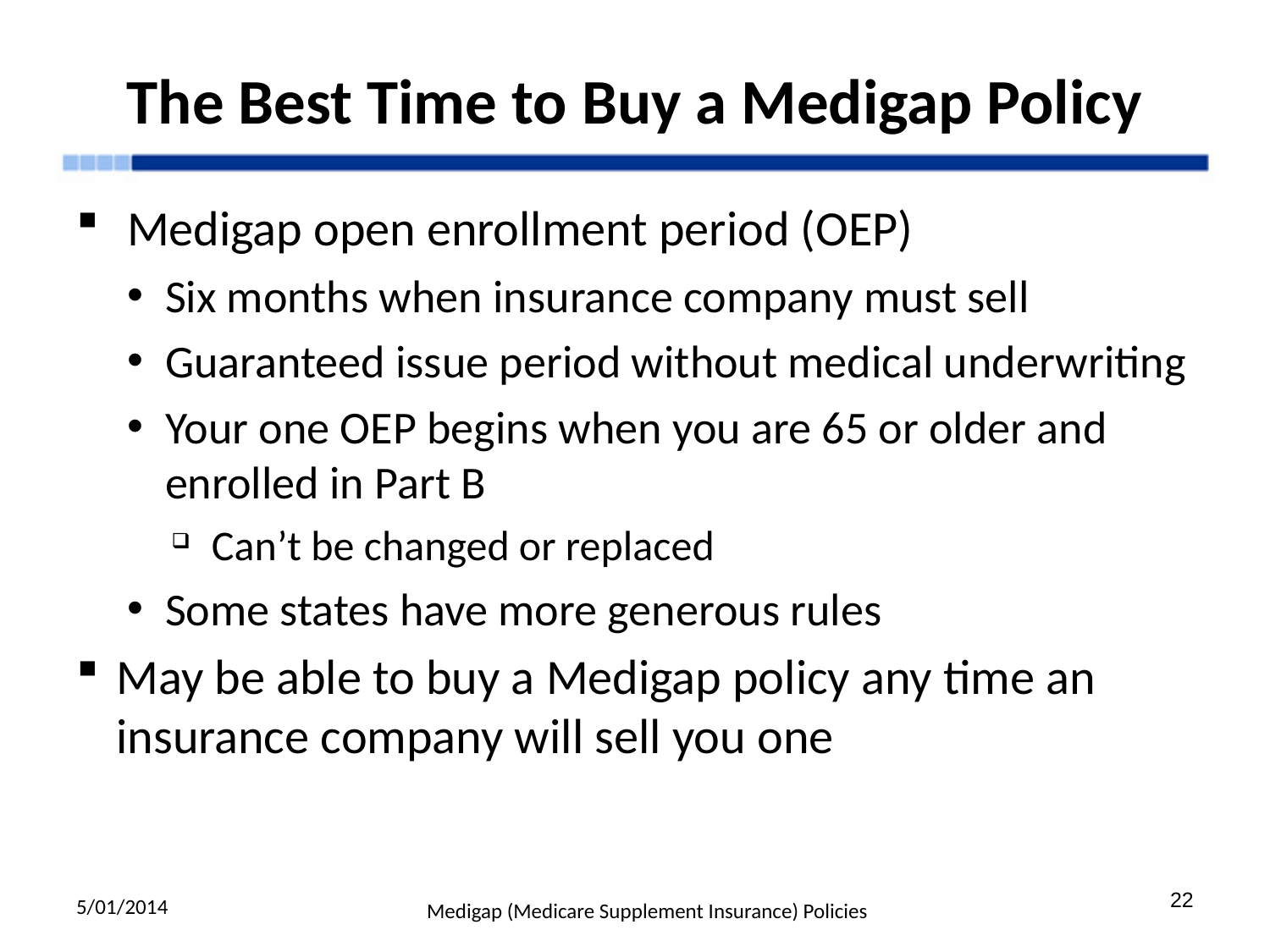

# The Best Time to Buy a Medigap Policy
Medigap open enrollment period (OEP)
Six months when insurance company must sell
Guaranteed issue period without medical underwriting
Your one OEP begins when you are 65 or older and enrolled in Part B
Can’t be changed or replaced
Some states have more generous rules
May be able to buy a Medigap policy any time an insurance company will sell you one

5/01/2014
22
Medigap (Medicare Supplement Insurance) Policies